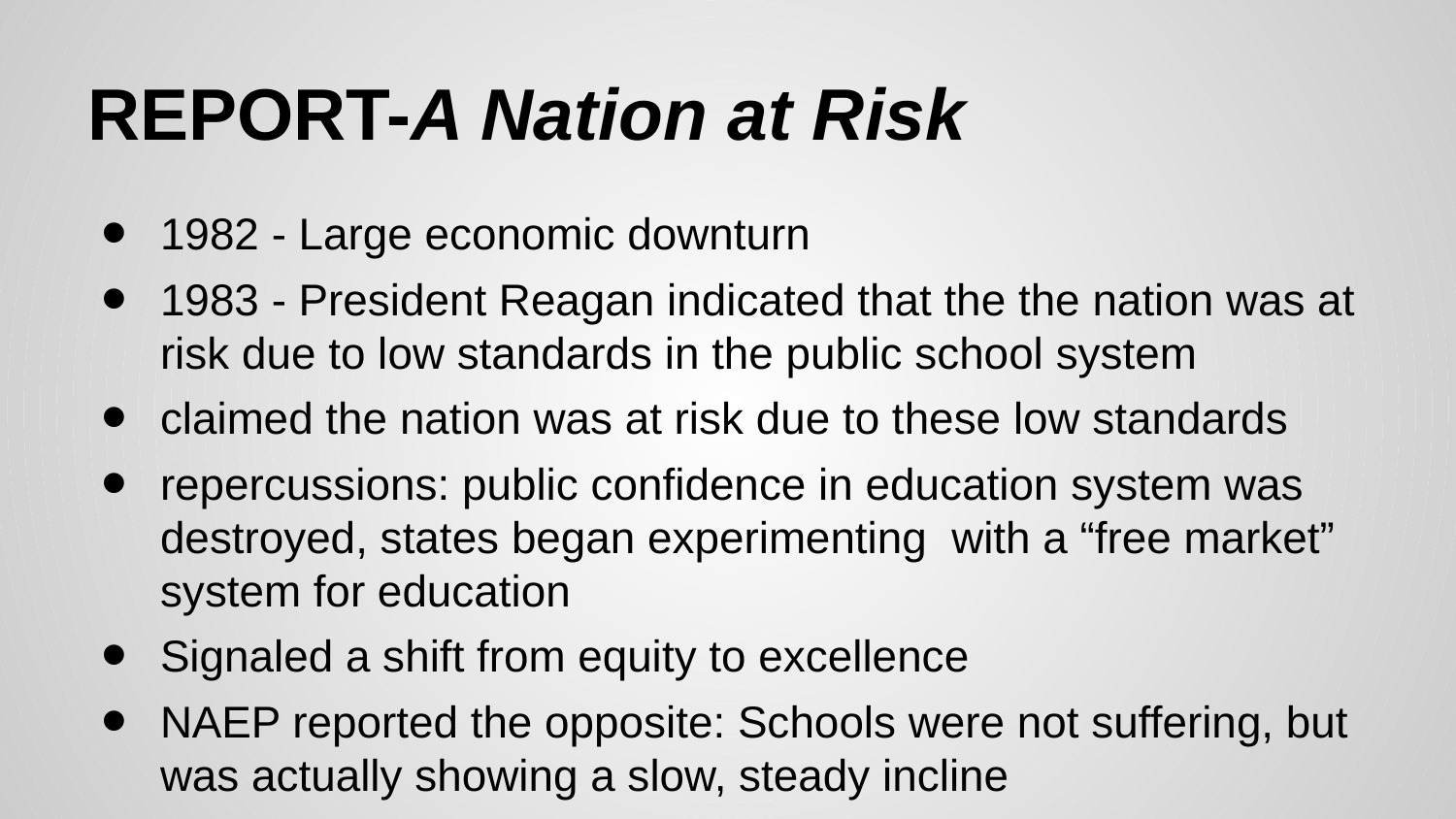

# REPORT-A Nation at Risk
1982 - Large economic downturn
1983 - President Reagan indicated that the the nation was at risk due to low standards in the public school system
claimed the nation was at risk due to these low standards
repercussions: public confidence in education system was destroyed, states began experimenting  with a “free market” system for education
Signaled a shift from equity to excellence
NAEP reported the opposite: Schools were not suffering, but was actually showing a slow, steady incline